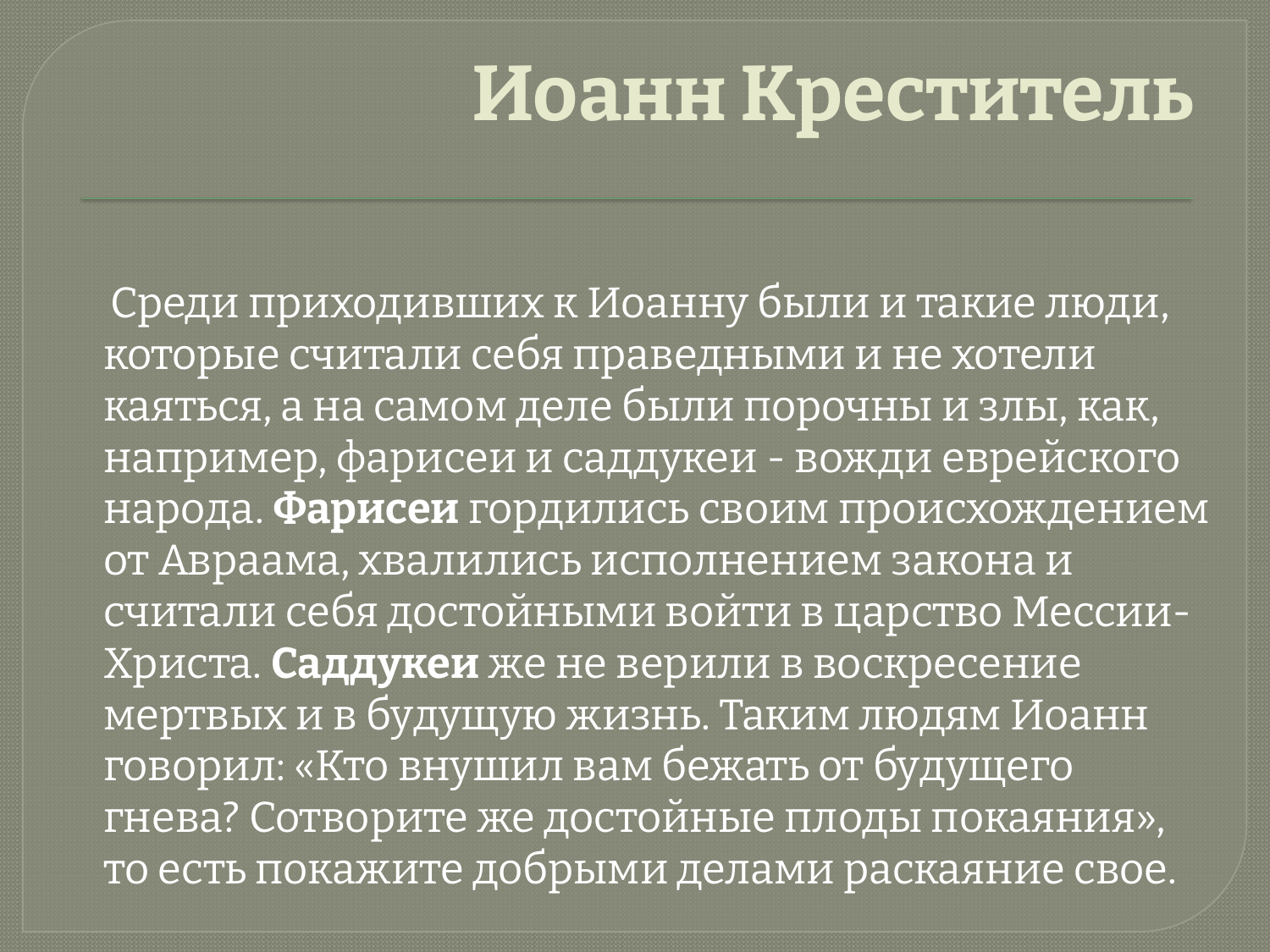

# Иоанн Креститель

     Среди приходивших к Иоанну были и такие люди, которые считали себя праведными и не хотели каяться, а на самом деле были порочны и злы, как, например, фарисеи и саддукеи - вожди еврейского народа. Фарисеи гордились своим происхождением от Авраама, хвалились исполнением закона и считали себя достойными войти в царство Мессии-Христа. Саддукеи же не верили в воскресение мертвых и в будущую жизнь. Таким людям Иоанн говорил: «Кто внушил вам бежать от будущего гнева? Сотворите же достойные плоды покаяния»,  то есть покажите добрыми делами раскаяние свое.